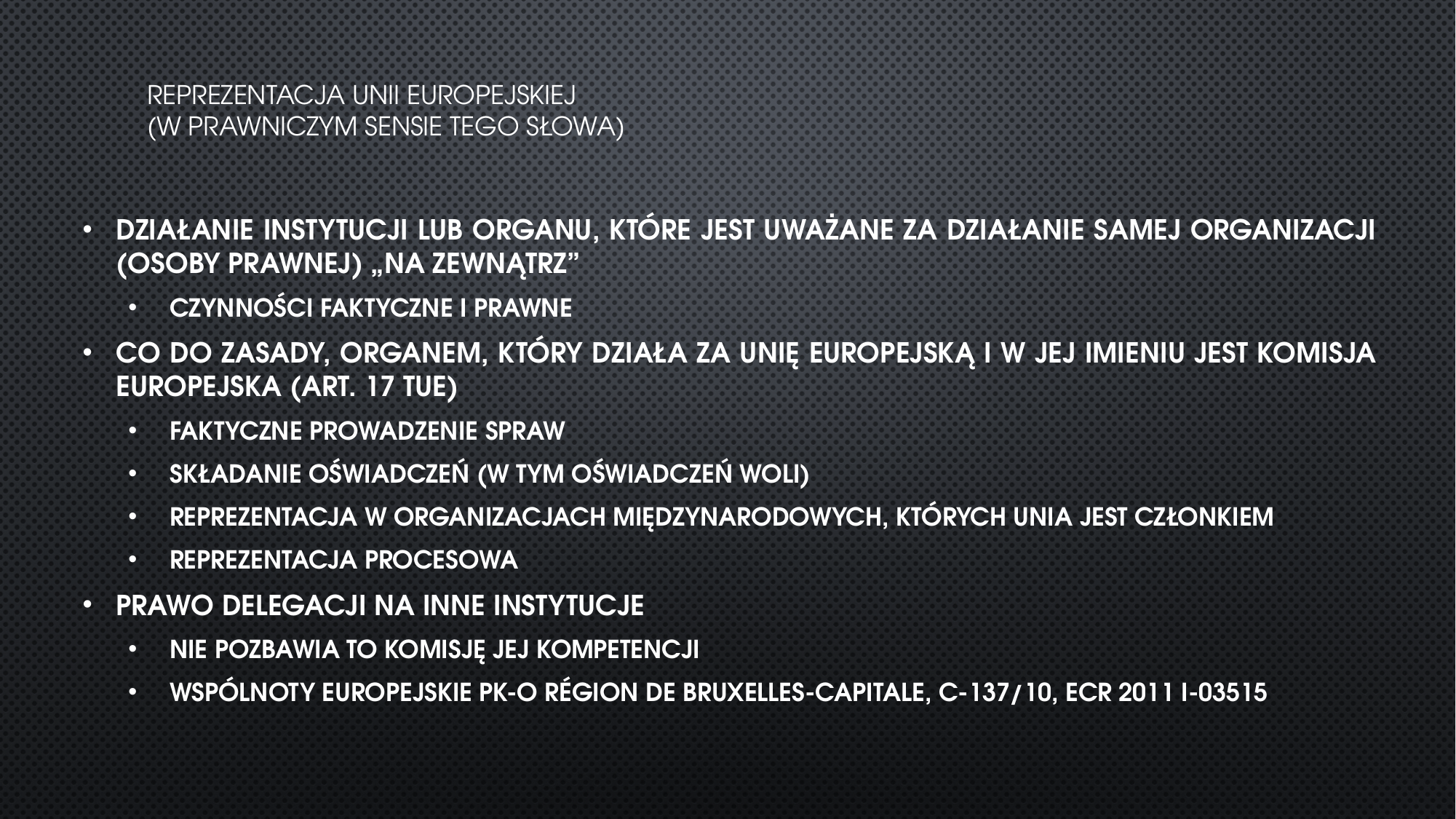

# Reprezentacja unii Europejskiej (w prawniczym sensie tego słowa)
Działanie instytucji lub organu, które jest uważane za działanie samej organizacji (osoby prawnej) „Na Zewnątrz”
Czynności faktyczne i Prawne
Co do zasady, organem, który działa za unię europejską i w jej imieniu jest komisja europejska (art. 17 tue)
Faktyczne prowadzenie spraw
Składanie oświadczeń (w tym oświadczeń woli)
Reprezentacja w organizacjach międzynarodowych, których Unia jest członkiem
Reprezentacja procesowa
Prawo delegacji na inne instytucje
Nie pozbawia to komisję jej kompetencji
Wspólnoty Europejskie pk-o Région de Bruxelles-Capitale, C-137/10, ECR 2011 I-03515